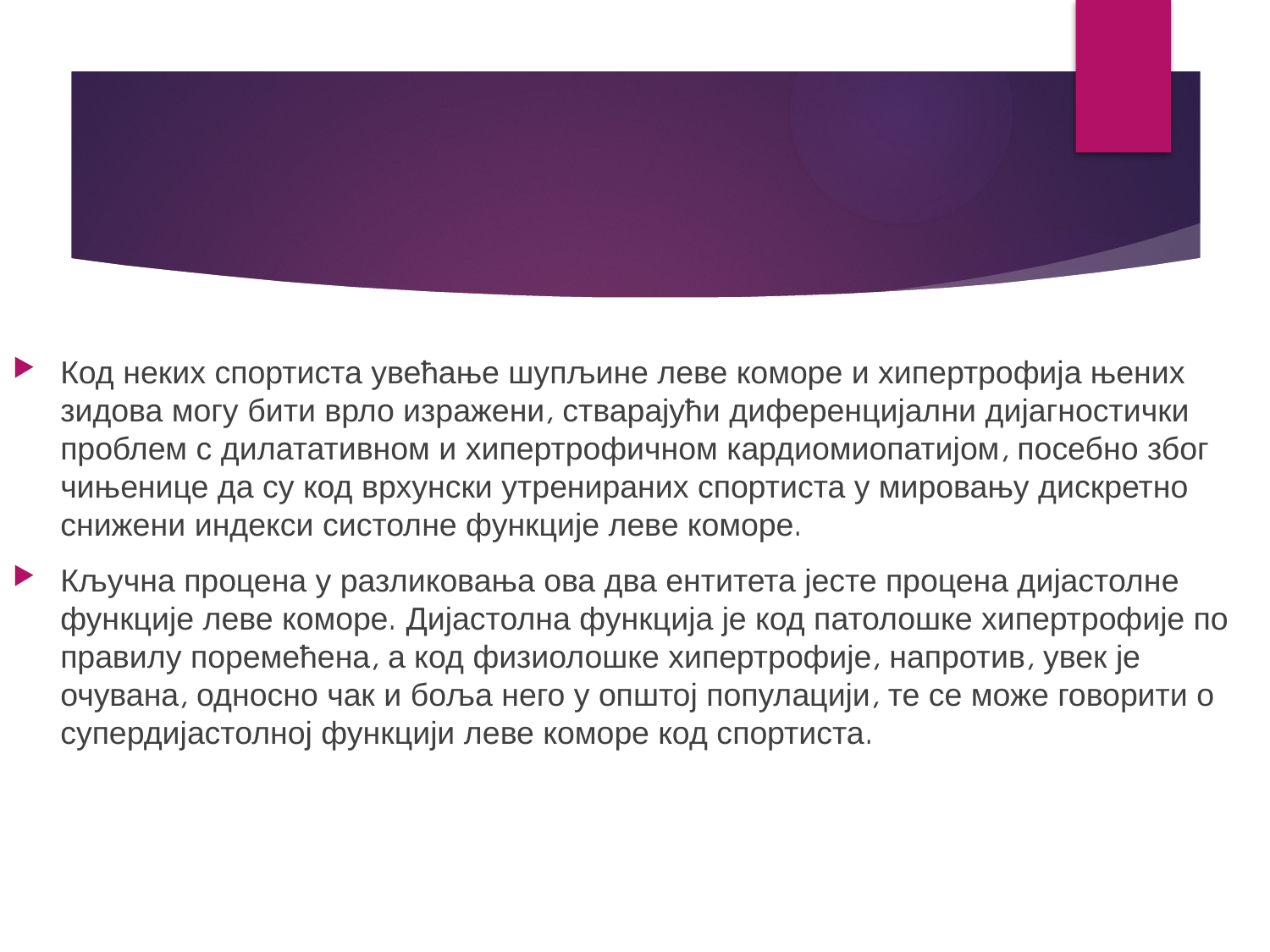

#
Код неких спортиста увећање шупљине леве коморе и хипертрофија њених зидова могу бити врло изражени, стварајући диференцијални дијагностички проблем с дилатативном и хипертрофичном кардиомиопатијом, посебно због чињенице да су код врхунски утренираних спортиста у мировању дискретно снижени индекси систолне функције леве коморе.
Кључна процена у разликовања ова два ентитета јесте процена дијастолне функције леве коморе. Дијастолна функција је код патолошке хипертрофије по правилу поремећена, а код физиолошке хипертрофије, напротив, увек је очувана, односно чак и боља него у општој популацији, те се може говорити о супердијастолној функцији леве коморе код спортиста.